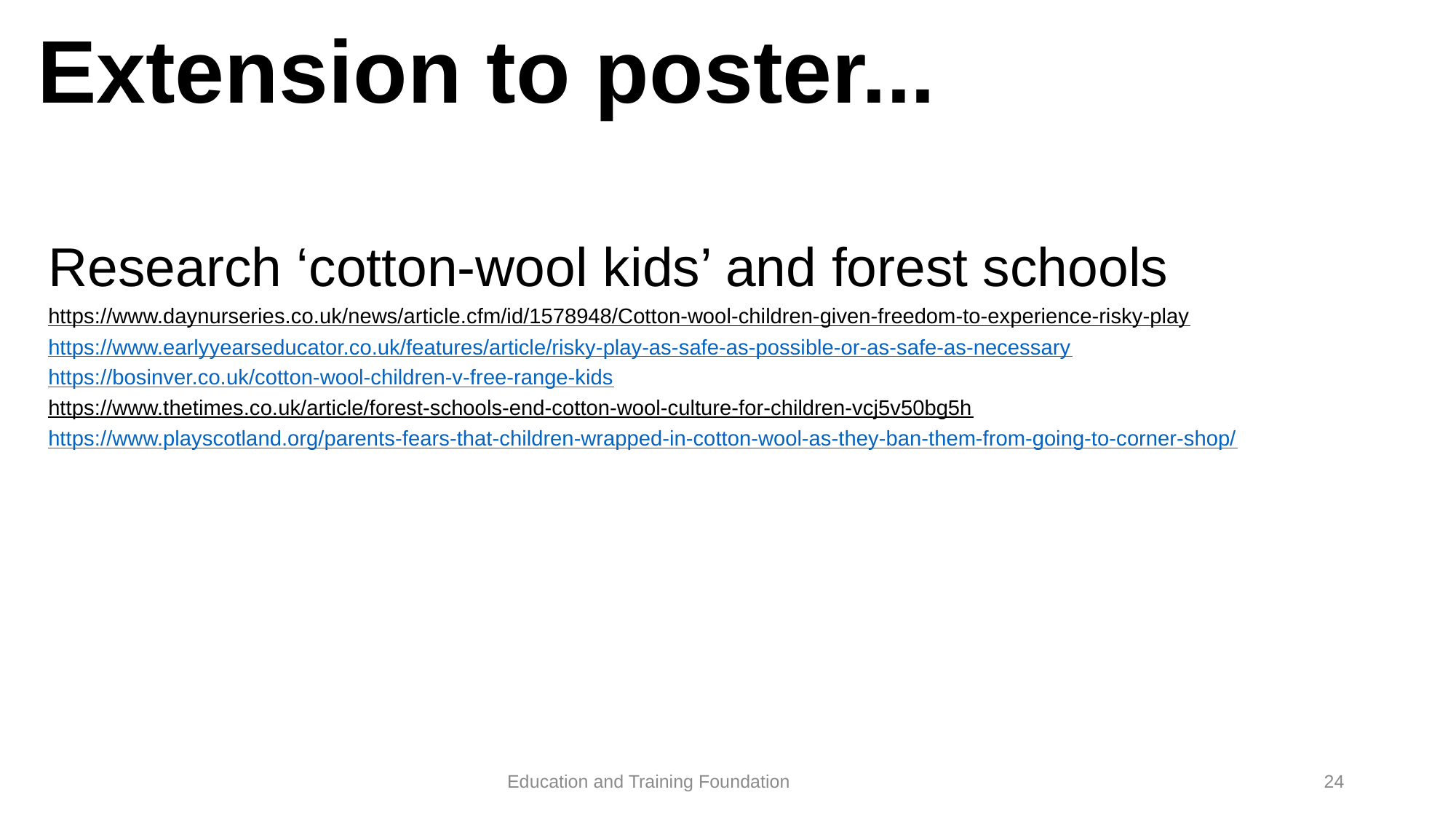

# Extension to poster...

Research ‘cotton-wool kids’ and forest schools
https://www.daynurseries.co.uk/news/article.cfm/id/1578948/Cotton-wool-children-given-freedom-to-experience-risky-play
https://www.earlyyearseducator.co.uk/features/article/risky-play-as-safe-as-possible-or-as-safe-as-necessary
https://bosinver.co.uk/cotton-wool-children-v-free-range-kids
https://www.thetimes.co.uk/article/forest-schools-end-cotton-wool-culture-for-children-vcj5v50bg5h
https://www.playscotland.org/parents-fears-that-children-wrapped-in-cotton-wool-as-they-ban-them-from-going-to-corner-shop/

24
Education and Training Foundation